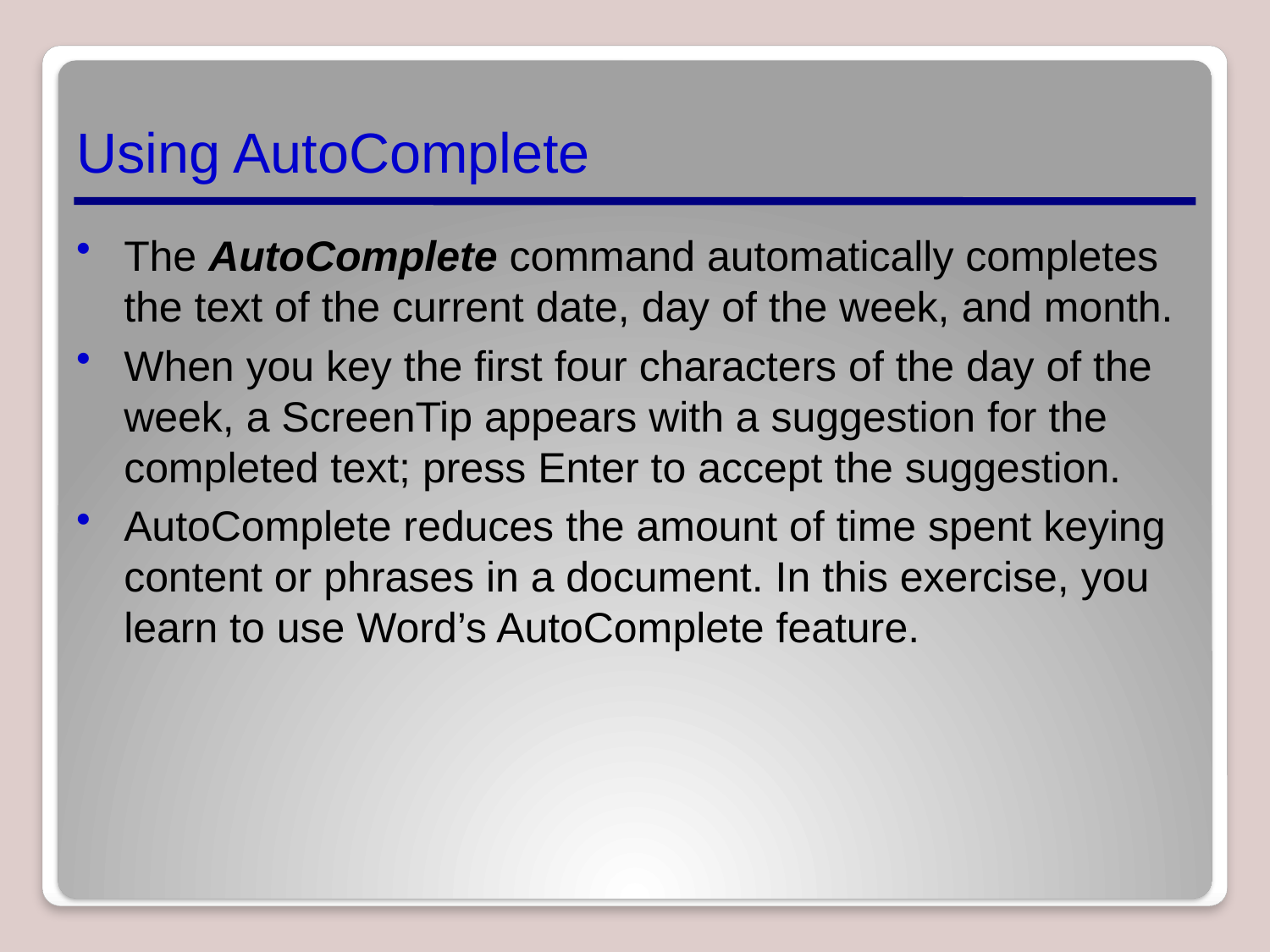

# Using AutoComplete
The AutoComplete command automatically completes the text of the current date, day of the week, and month.
When you key the first four characters of the day of the week, a ScreenTip appears with a suggestion for the completed text; press Enter to accept the suggestion.
AutoComplete reduces the amount of time spent keying content or phrases in a document. In this exercise, you learn to use Word’s AutoComplete feature.